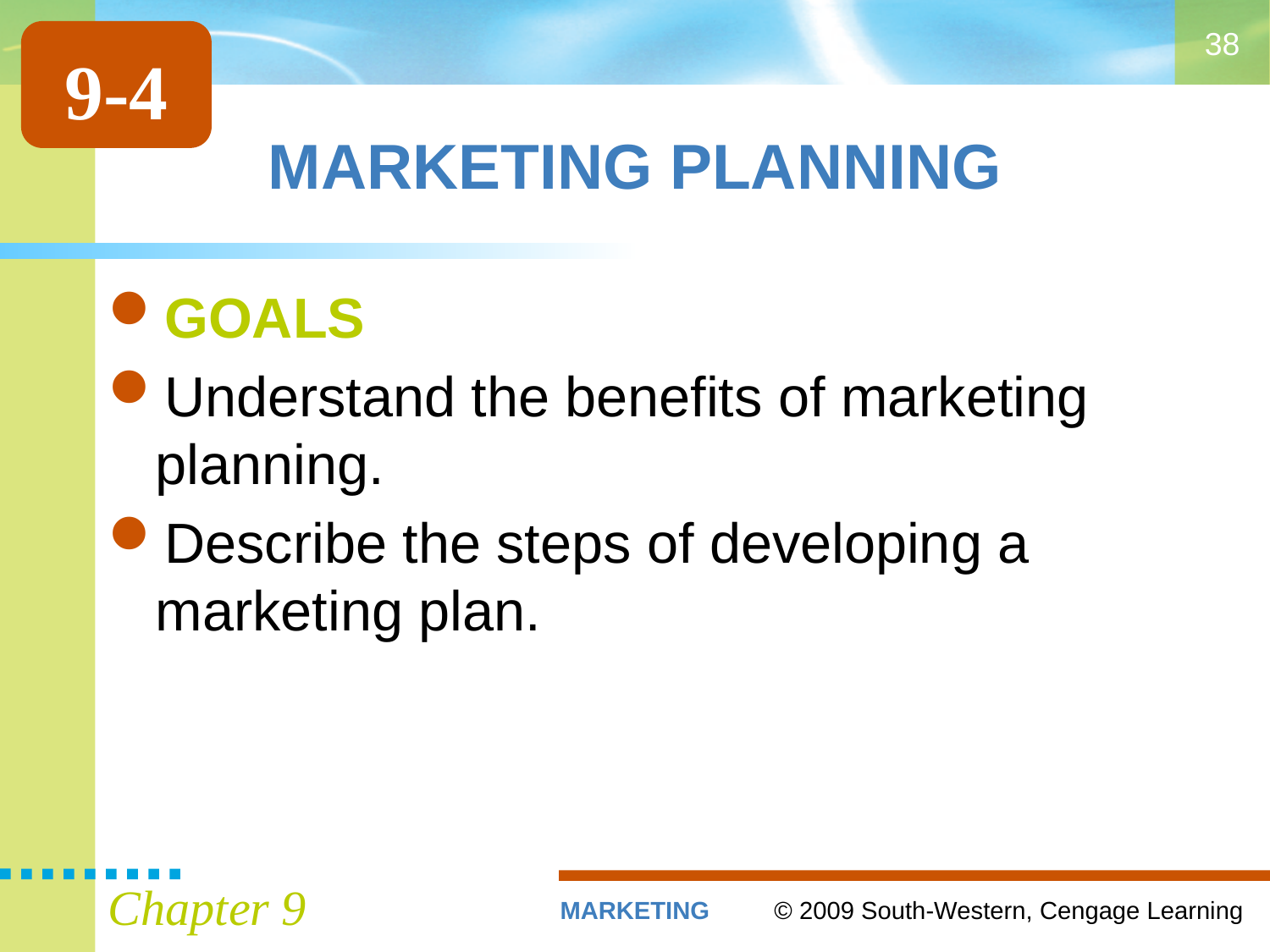

38
9-4
# MARKETING PLANNING
GOALS
Understand the benefits of marketing planning.
Describe the steps of developing a marketing plan.
Chapter 9